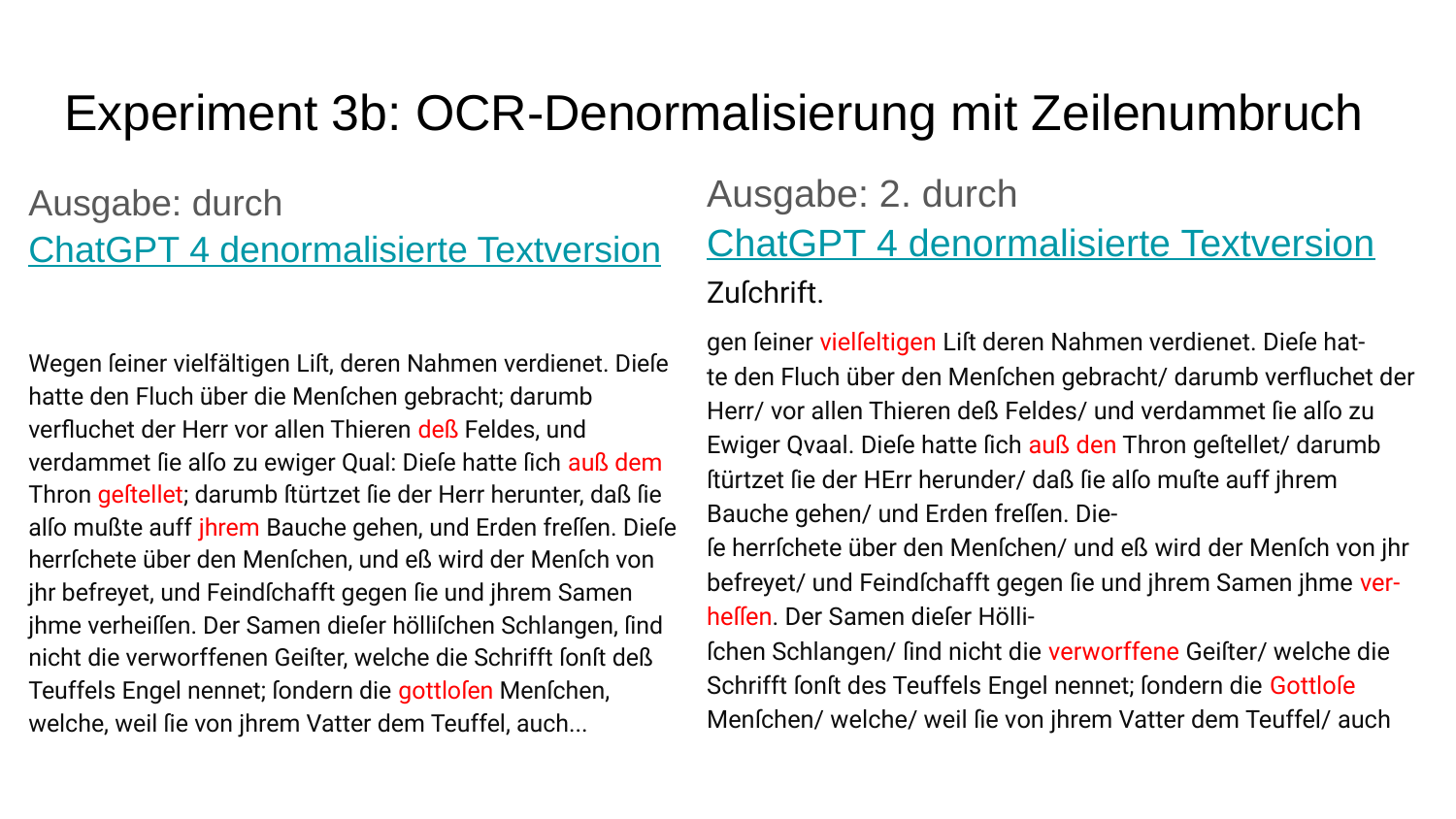

# Experiment 3b: OCR-Denormalisierung mit Zeilenumbruch
Ausgabe: 2. durch ChatGPT 4 denormalisierte Textversion
Zuſchrift.
gen ſeiner vielſeltigen Liſt deren Nahmen verdienet. Dieſe hat-
te den Fluch über den Menſchen gebracht/ darumb verfluchet der
Herr/ vor allen Thieren deß Feldes/ und verdammet ſie alſo zu
Ewiger Qvaal. Dieſe hatte ſich auß den Thron geſtellet/ darumb
ſtürtzet ſie der HErr herunder/ daß ſie alſo muſte auff jhrem
Bauche gehen/ und Erden freſſen. Die-
ſe herrſchete über den Menſchen/ und eß wird der Menſch von jhr
befreyet/ und Feindſchafft gegen ſie und jhrem Samen jhme ver-
heſſen. Der Samen dieſer Hölli-
ſchen Schlangen/ ſind nicht die verworffene Geiſter/ welche die
Schrifft ſonſt des Teuffels Engel nennet; ſondern die Gottloſe
Menſchen/ welche/ weil ſie von jhrem Vatter dem Teuffel/ auch
Ausgabe: durch ChatGPT 4 denormalisierte Textversion

Wegen ſeiner vielfältigen Liſt, deren Nahmen verdienet. Dieſe hatte den Fluch über die Menſchen gebracht; darumb verfluchet der Herr vor allen Thieren deß Feldes, und verdammet ſie alſo zu ewiger Qual: Dieſe hatte ſich auß dem Thron geſtellet; darumb ſtürtzet ſie der Herr herunter, daß ſie alſo mußte auff jhrem Bauche gehen, und Erden freſſen. Dieſe herrſchete über den Menſchen, und eß wird der Menſch von jhr befreyet, und Feindſchafft gegen ſie und jhrem Samen jhme verheiſſen. Der Samen dieſer hölliſchen Schlangen, ſind nicht die verworffenen Geiſter, welche die Schrifft ſonſt deß Teuffels Engel nennet; ſondern die gottloſen Menſchen, welche, weil ſie von jhrem Vatter dem Teuffel, auch...